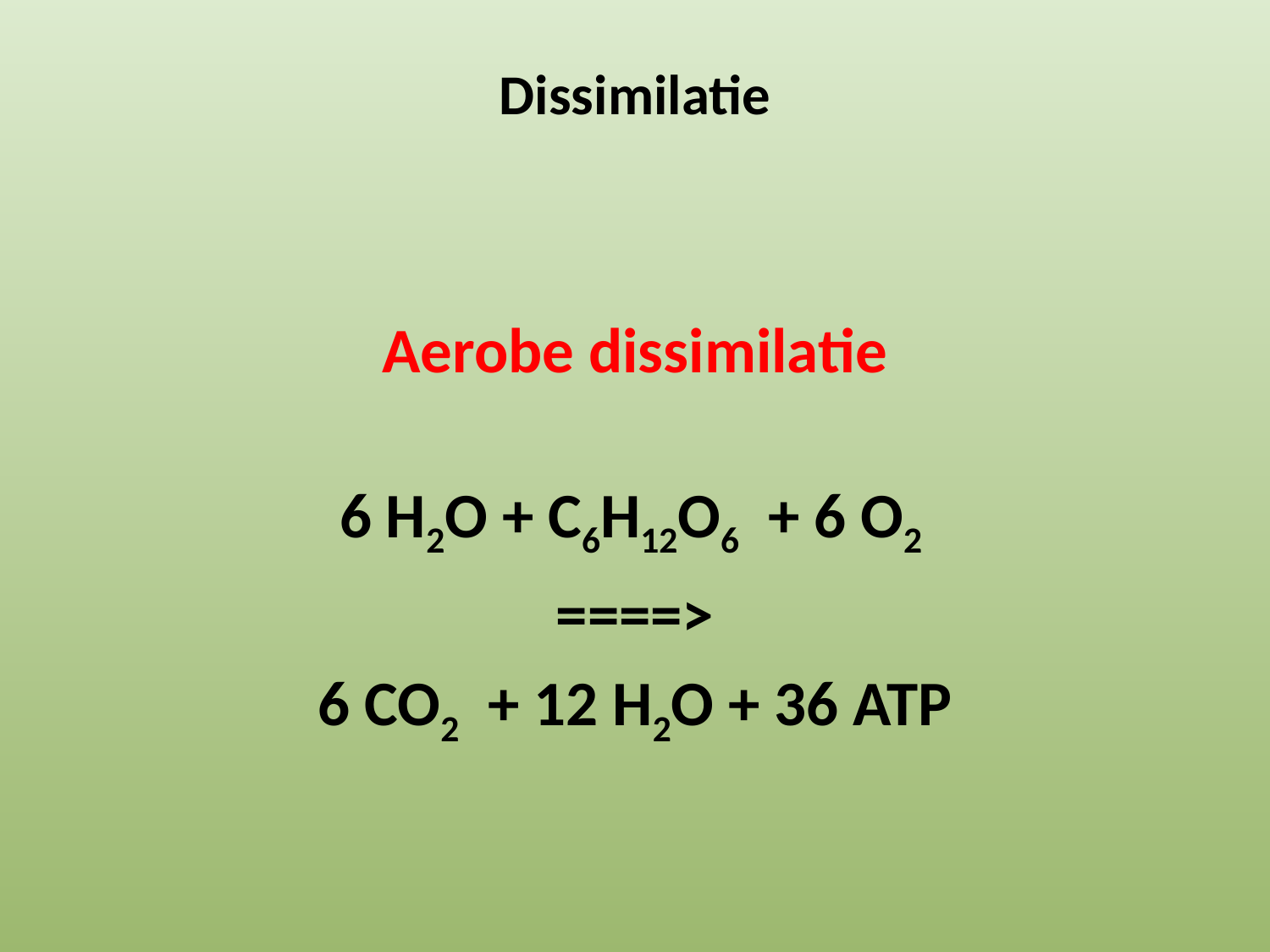

# Dissimilatie

Aerobe dissimilatie
6 H2O + C6H12O6  + 6 O2
====>
6 CO2  + 12 H2O + 36 ATP